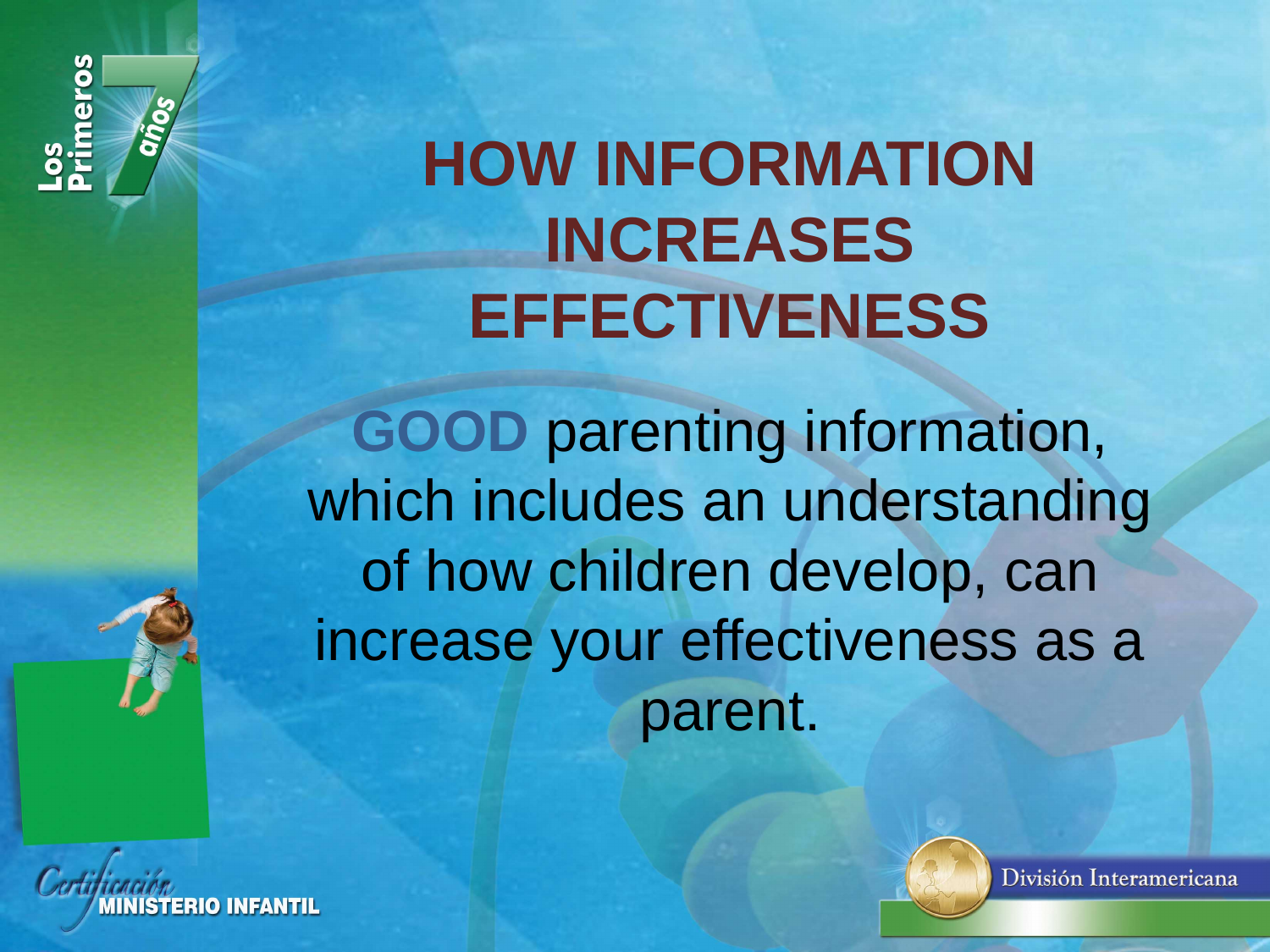

HOW INFORMATION INCREASES EFFECTIVENESS

GOOD parenting information, which includes an understanding of how children develop, can increase your effectiveness as a parent.